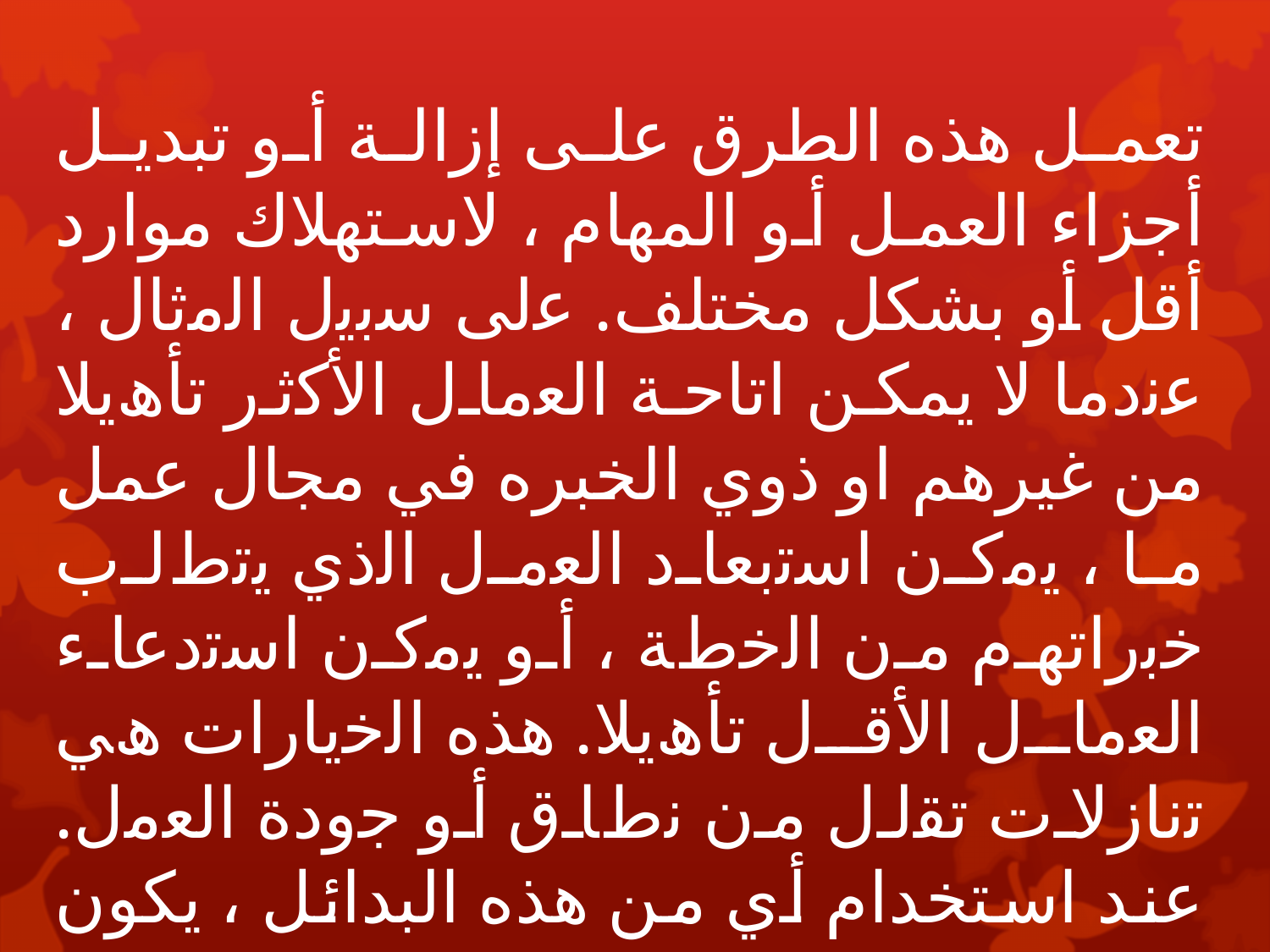

تعمل هذه الطرق على إزالة أو تبديل أجزاء العمل أو المهام ، لاستهلاك موارد أقل أو بشكل مختلف. ﻋﻟﯽ ﺳﺑﯾل اﻟﻣﺛﺎل ، ﻋﻧدﻣﺎ ﻻ يمكن اﺗﺎحة اﻟﻌﻣﺎل اﻷﮐﺛر ﺗﺄھﯾﻼ من غيرهم او ذوي الخبره في مجال عمل ما ، ﯾﻣﮐن اﺳﺗﺑﻌﺎد اﻟﻌﻣل اﻟذي ﯾﺗطﻟب ﺧﺑراﺗﮭم ﻣن اﻟﺧطﺔ ، أو ﯾﻣﮐن اﺳﺗدﻋﺎء اﻟﻌﻣﺎل اﻷﻗل ﺗﺄھﯾﻼ. ھذه اﻟﺧﯾﺎرات ھﻲ ﺗﻧﺎزﻻت ﺗﻘﻟل ﻣن ﻧطﺎق أو ﺟودة اﻟﻌﻣل. عند استخدام أي من هذه البدائل ، يكون هناك دائمًا مخاطره وهي عدم تلبية متطلبات أداء المشروع